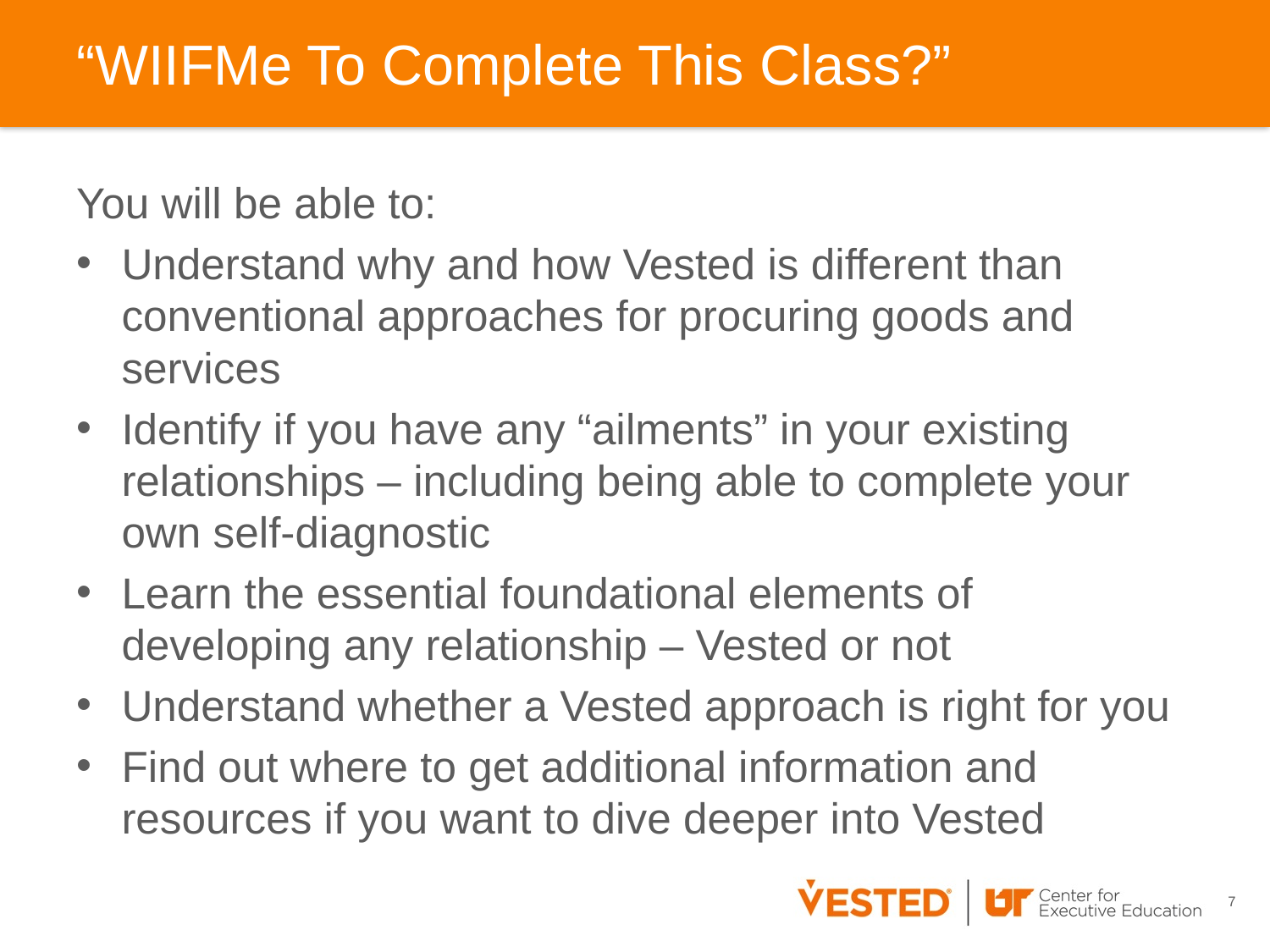

# “WIIFMe To Complete This Class?”
You will be able to:
Understand why and how Vested is different than conventional approaches for procuring goods and services
Identify if you have any “ailments” in your existing relationships – including being able to complete your own self-diagnostic
Learn the essential foundational elements of developing any relationship – Vested or not
Understand whether a Vested approach is right for you
Find out where to get additional information and resources if you want to dive deeper into Vested

7